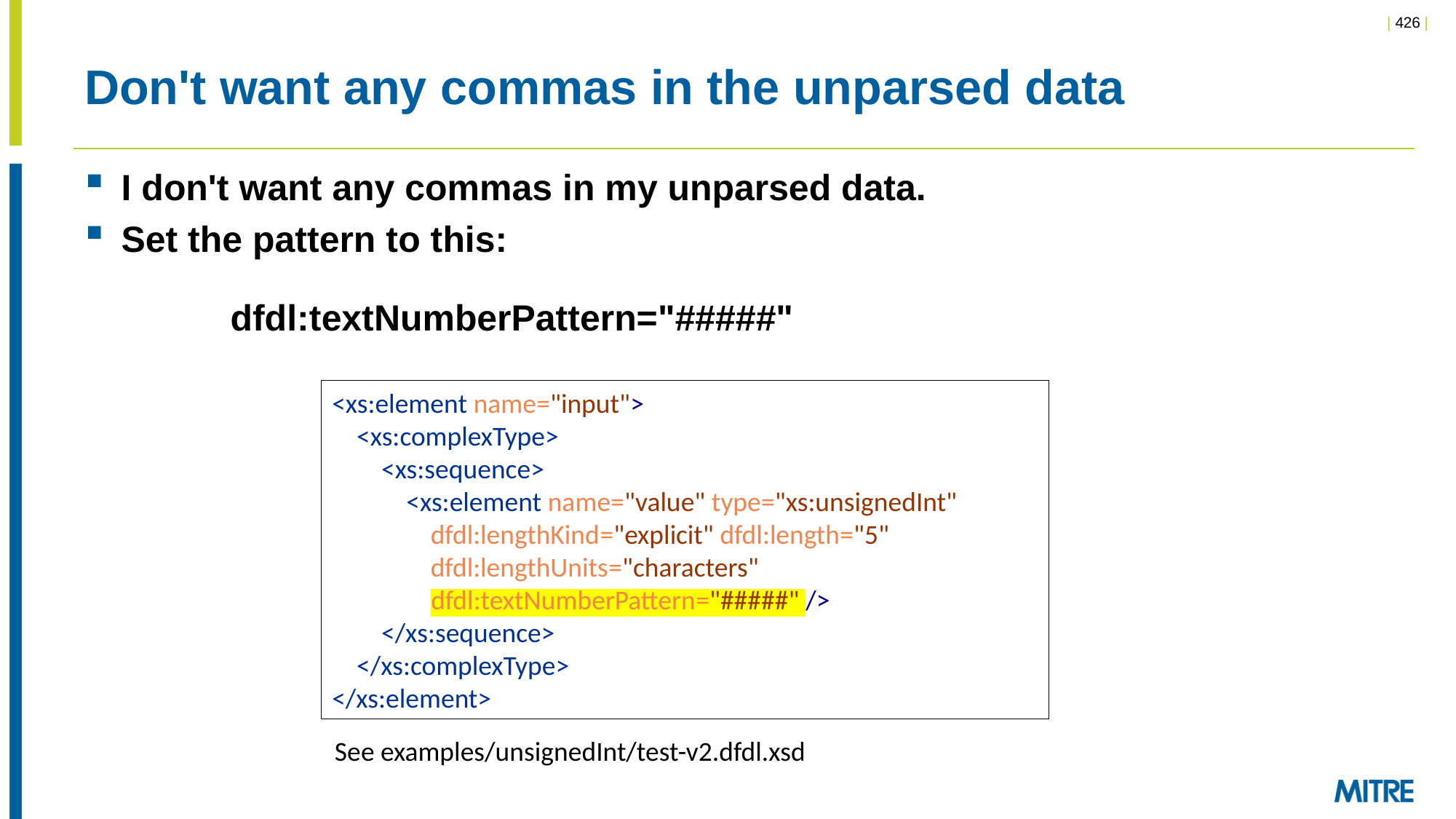

# Don't want any commas in the unparsed data
I don't want any commas in my unparsed data.
Set the pattern to this: 
 	dfdl:textNumberPattern="#####"
<xs:element name="input">
    <xs:complexType>
        <xs:sequence>
            <xs:element name="value" type="xs:unsignedInt"
                dfdl:lengthKind="explicit" dfdl:length="5"
                dfdl:lengthUnits="characters"
                dfdl:textNumberPattern="#####" />
        </xs:sequence>
    </xs:complexType>
</xs:element>
See examples/unsignedInt/test-v2.dfdl.xsd